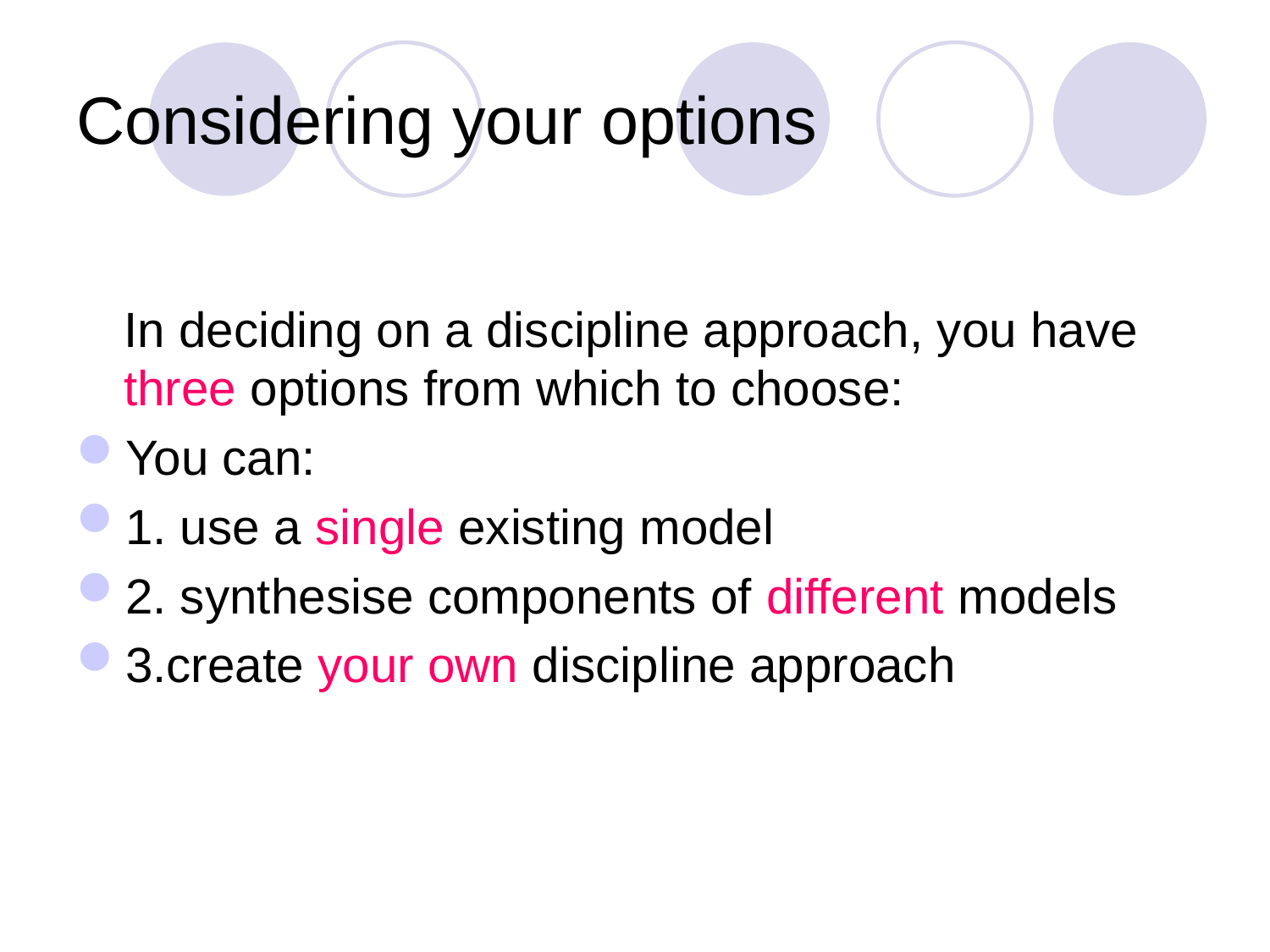

# Considering your options

	In deciding on a discipline approach, you have three options from which to choose:
You can:
1. use a single existing model
2. synthesise components of different models
3.create your own discipline approach